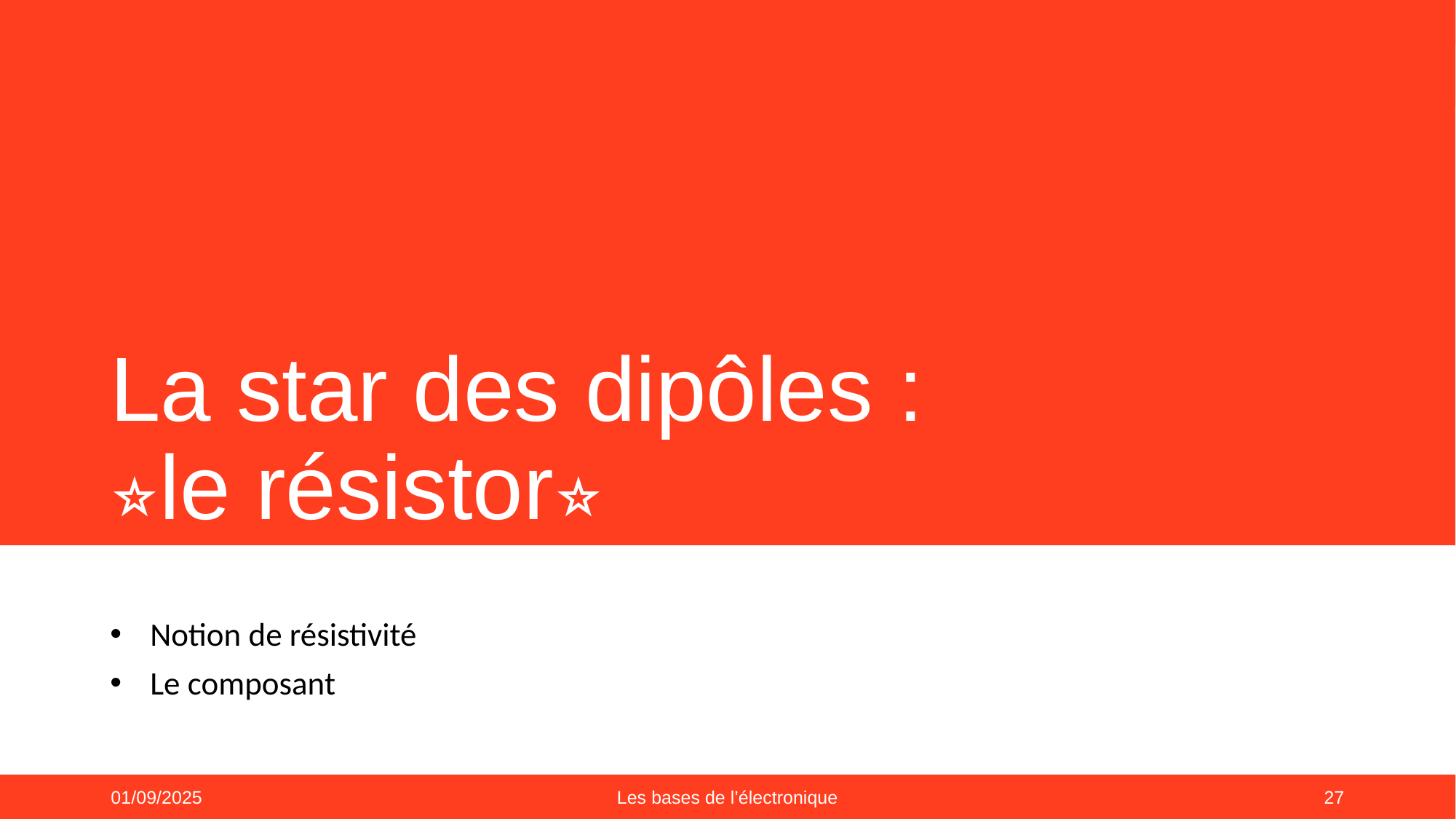

# La star des dipôles : ⭐le résistor⭐
Notion de résistivité
Le composant
01/09/2025
Les bases de l’électronique
27